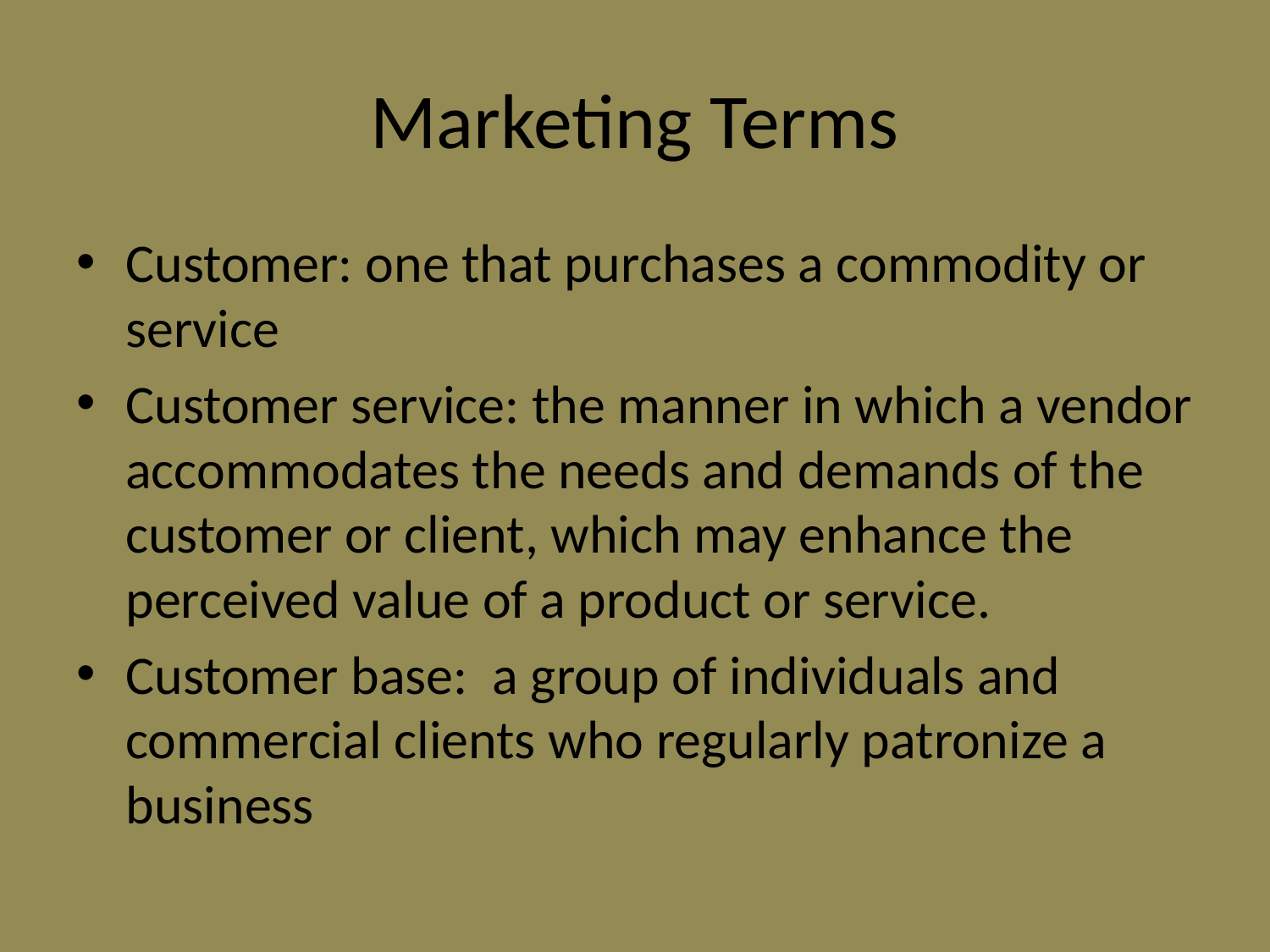

# Marketing Terms
Customer: one that purchases a commodity or service
Customer service: the manner in which a vendor accommodates the needs and demands of the customer or client, which may enhance the perceived value of a product or service.
Customer base:  a group of individuals and commercial clients who regularly patronize a business